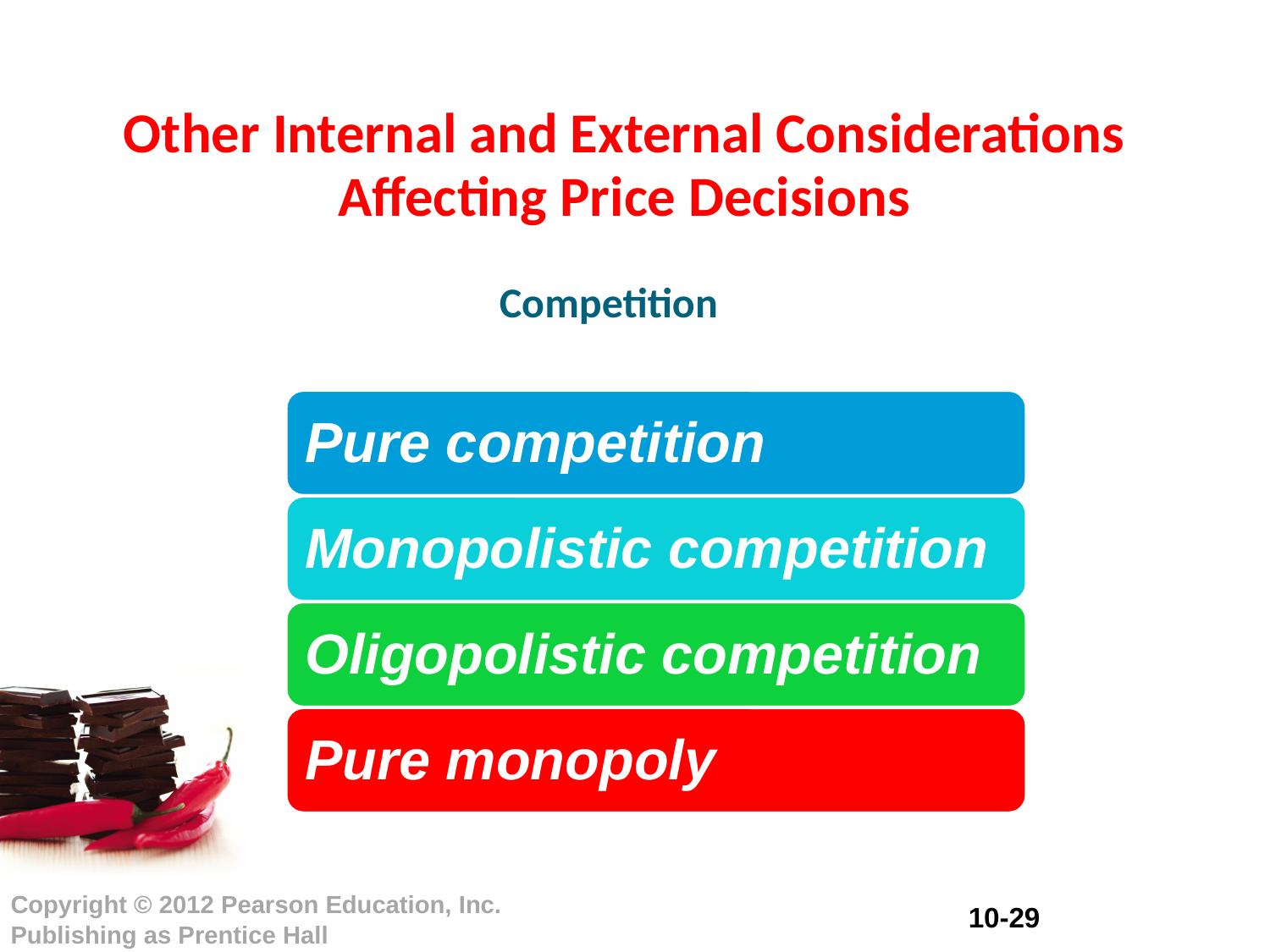

# Other Internal and External Considerations Affecting Price Decisions
Competition

Pure competition
Monopolistic competition
Oligopolistic competition
Pure monopoly